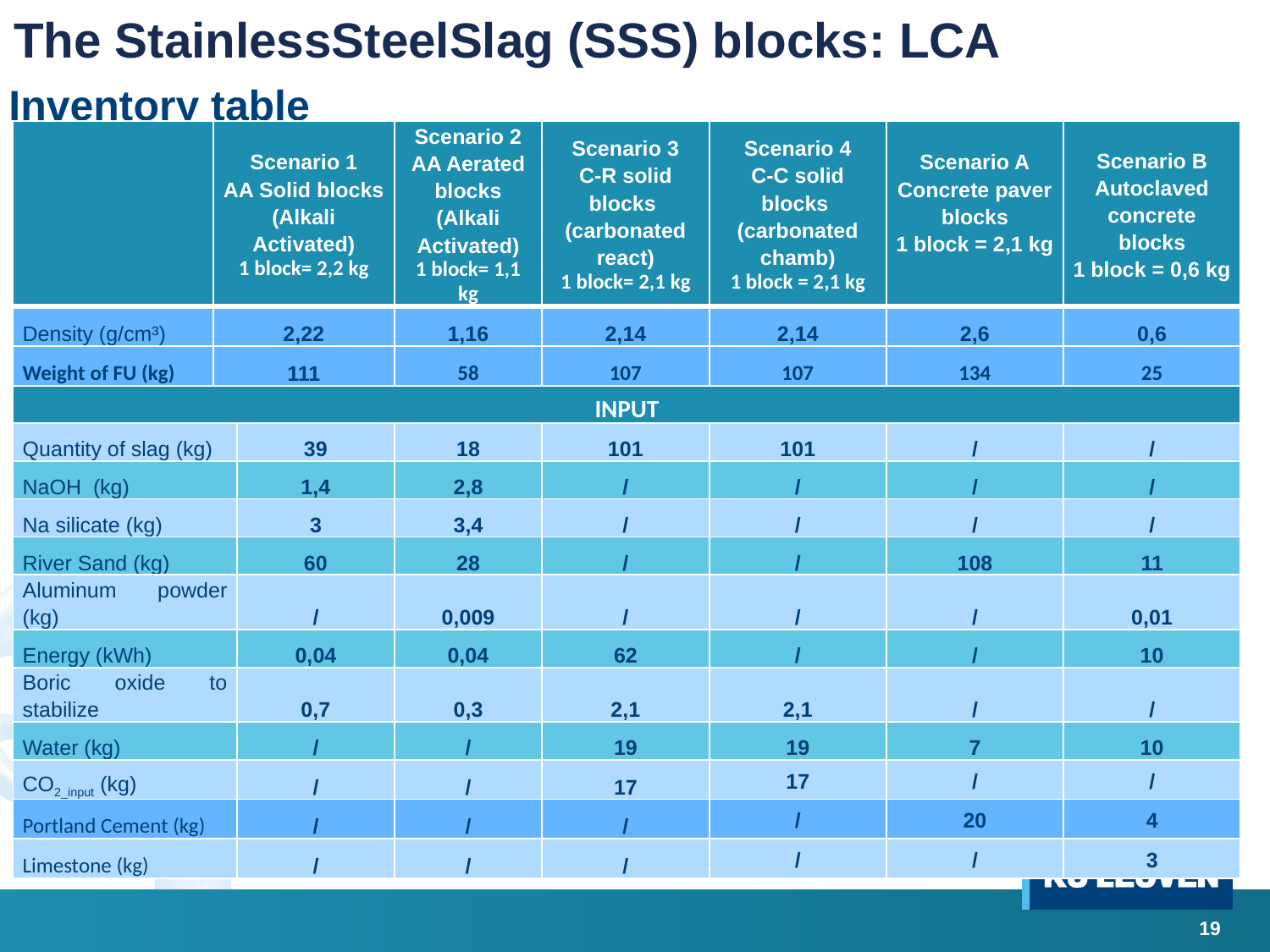

The StainlessSteelSlag (SSS) blocks: LCA
Inventory table
|  | Scenario 1 AA Solid blocks (Alkali Activated) 1 block= 2,2 kg |  | Scenario 2 AA Aerated blocks (Alkali Activated) 1 block= 1,1 kg | Scenario 3 C-R solid blocks (carbonated react) 1 block= 2,1 kg | Scenario 4 C-C solid blocks (carbonated chamb) 1 block = 2,1 kg | Scenario A Concrete paver blocks 1 block = 2,1 kg | Scenario B Autoclaved concrete blocks 1 block = 0,6 kg |
| --- | --- | --- | --- | --- | --- | --- | --- |
| Density (g/cm³) | 2,22 |  | 1,16 | 2,14 | 2,14 | 2,6 | 0,6 |
| Weight of FU (kg) | 111 |  | 58 | 107 | 107 | 134 | 25 |
| INPUT |  |  |  |  |  |  |  |
| Quantity of slag (kg) |  | 39 | 18 | 101 | 101 | / | / |
| NaOH (kg) |  | 1,4 | 2,8 | / | / | / | / |
| Na silicate (kg) |  | 3 | 3,4 | / | / | / | / |
| River Sand (kg) |  | 60 | 28 | / | / | 108 | 11 |
| Aluminum powder (kg) |  | / | 0,009 | / | / | / | 0,01 |
| Energy (kWh) |  | 0,04 | 0,04 | 62 | / | / | 10 |
| Boric oxide to stabilize |  | 0,7 | 0,3 | 2,1 | 2,1 | / | / |
| Water (kg) |  | / | / | 19 | 19 | 7 | 10 |
| CO2\_input (kg) |  | / | / | 17 | 17 | / | / |
| Portland Cement (kg) |  | / | / | / | / | 20 | 4 |
| Limestone (kg) |  | / | / | / | / | / | 3 |
19
19